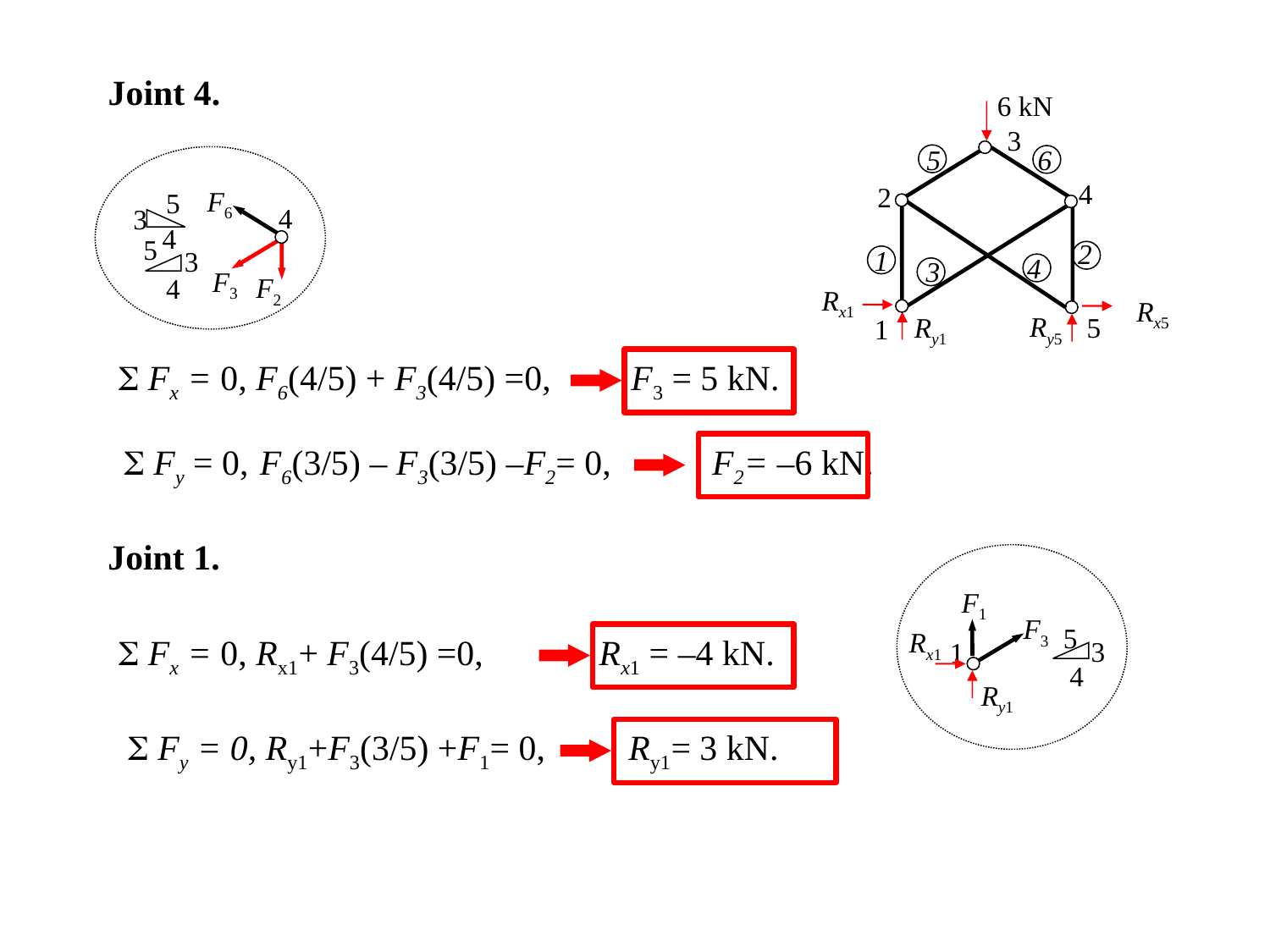

Joint 4.
6 kN

3
5
6

4
2
F6
5

4

3

4
5
2

1
3

4

3

F3

F2
4
Rx1
Rx5

Ry5
Ry1
5

1

Σ Fx = 0, F6(4/5) + F3(4/5) =0,         F3 = 5 kN.

Σ Fy = 0,	 F6(3/5) – F3(3/5) –F2= 0,
F2= –6 kN.

Joint 1.

F1
F3
5
Rx1

Σ Fx = 0, Rx1+ F3(4/5) =0,             Rx1 = –4 kN.

3
1

4

Ry1
Σ Fy = 0, Ry1+F3(3/5) +F1= 0,
Ry1= 3 kN.